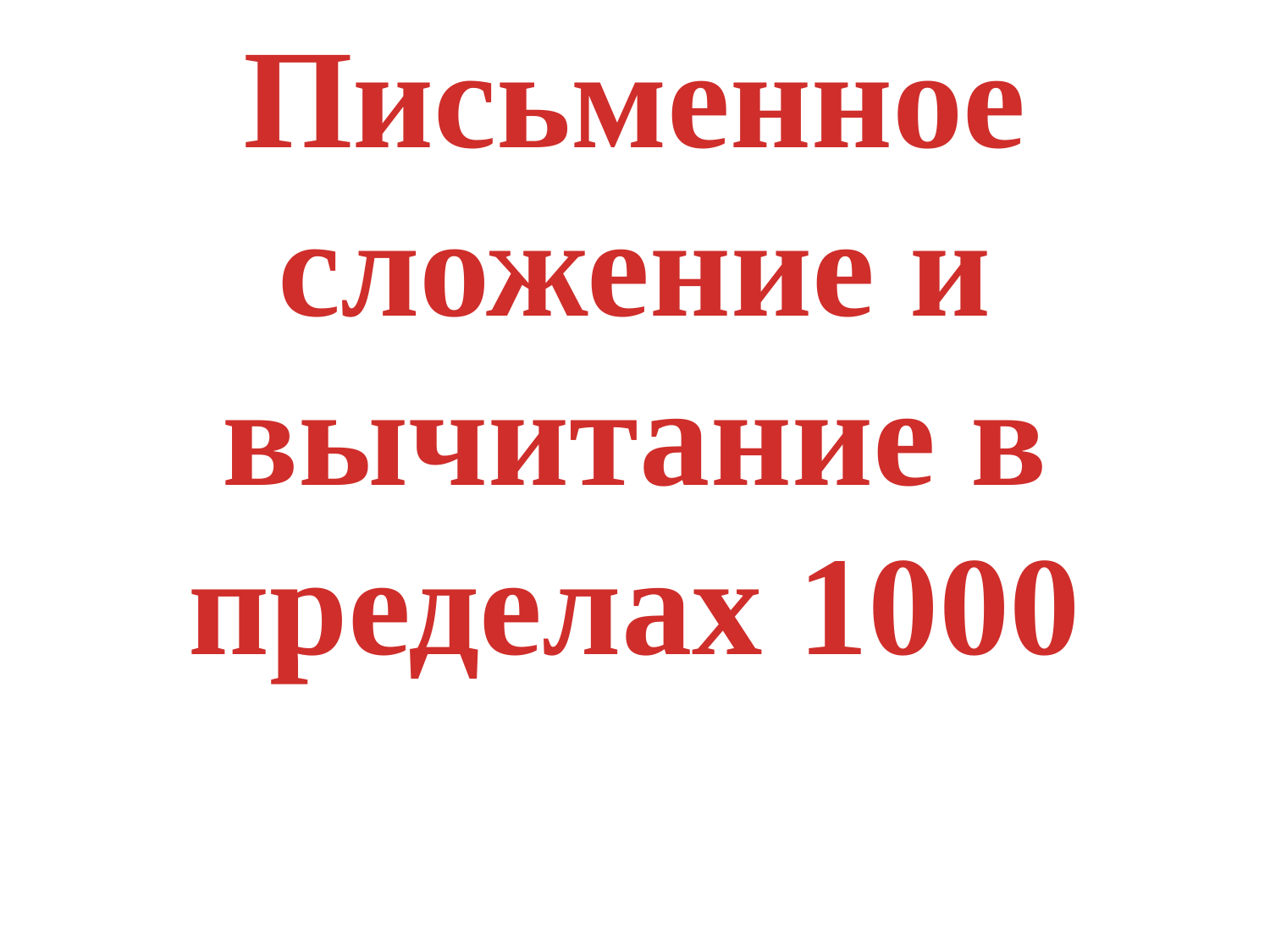

Письменное сложение и вычитание в пределах 1000